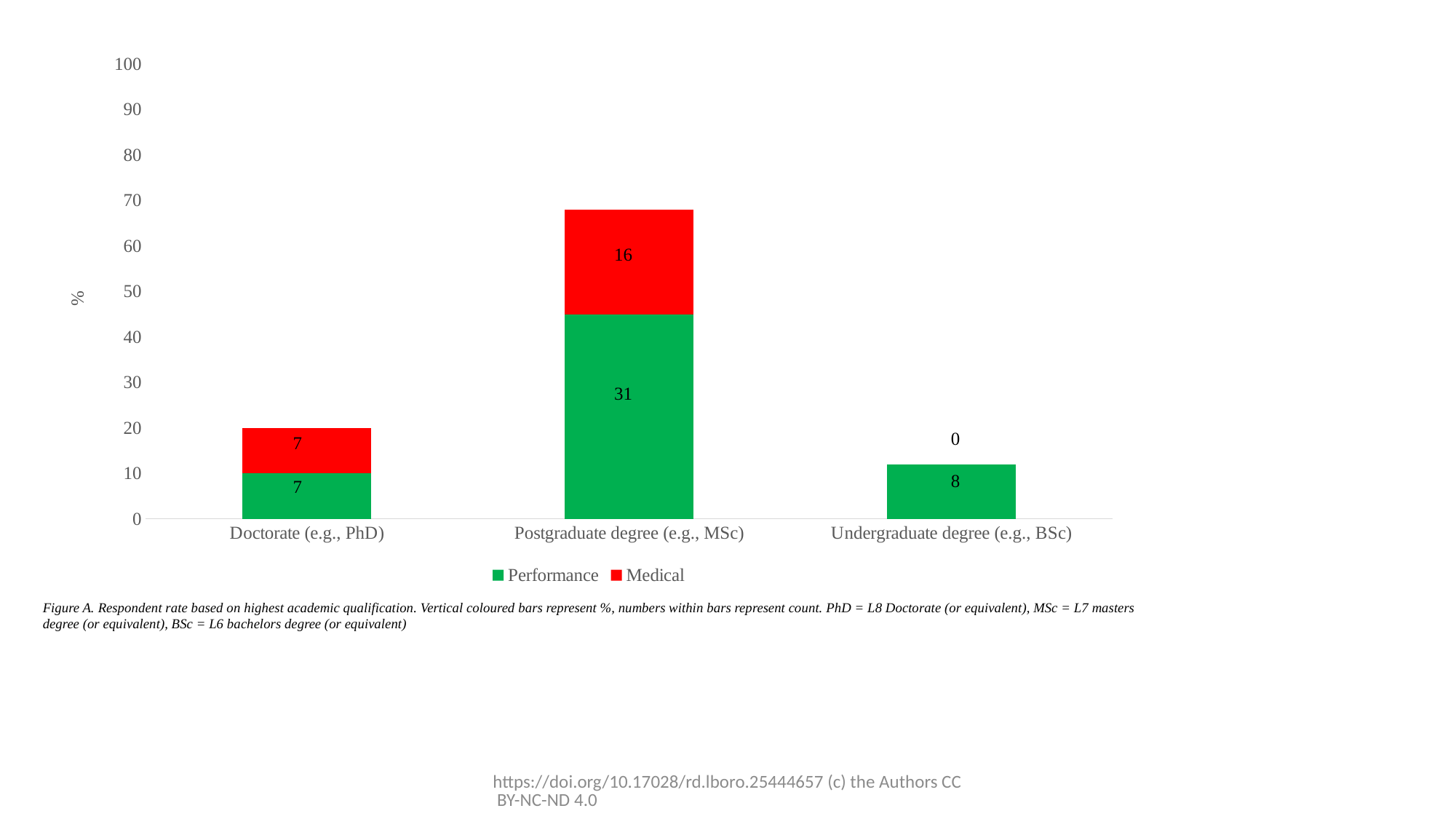

### Chart

| Category | Performance | Medical |
|---|---|---|
| Doctorate (e.g., PhD) | 10.0 | 10.0 |
| Postgraduate degree (e.g., MSc) | 45.0 | 23.0 |
| Undergraduate degree (e.g., BSc) | 12.0 | 0.0 |
16
31
0
7
8
7
Figure A. Respondent rate based on highest academic qualification. Vertical coloured bars represent %, numbers within bars represent count. PhD = L8 Doctorate (or equivalent), MSc = L7 masters degree (or equivalent), BSc = L6 bachelors degree (or equivalent)
https://doi.org/10.17028/rd.lboro.25444657 (c) the Authors CC BY-NC-ND 4.0